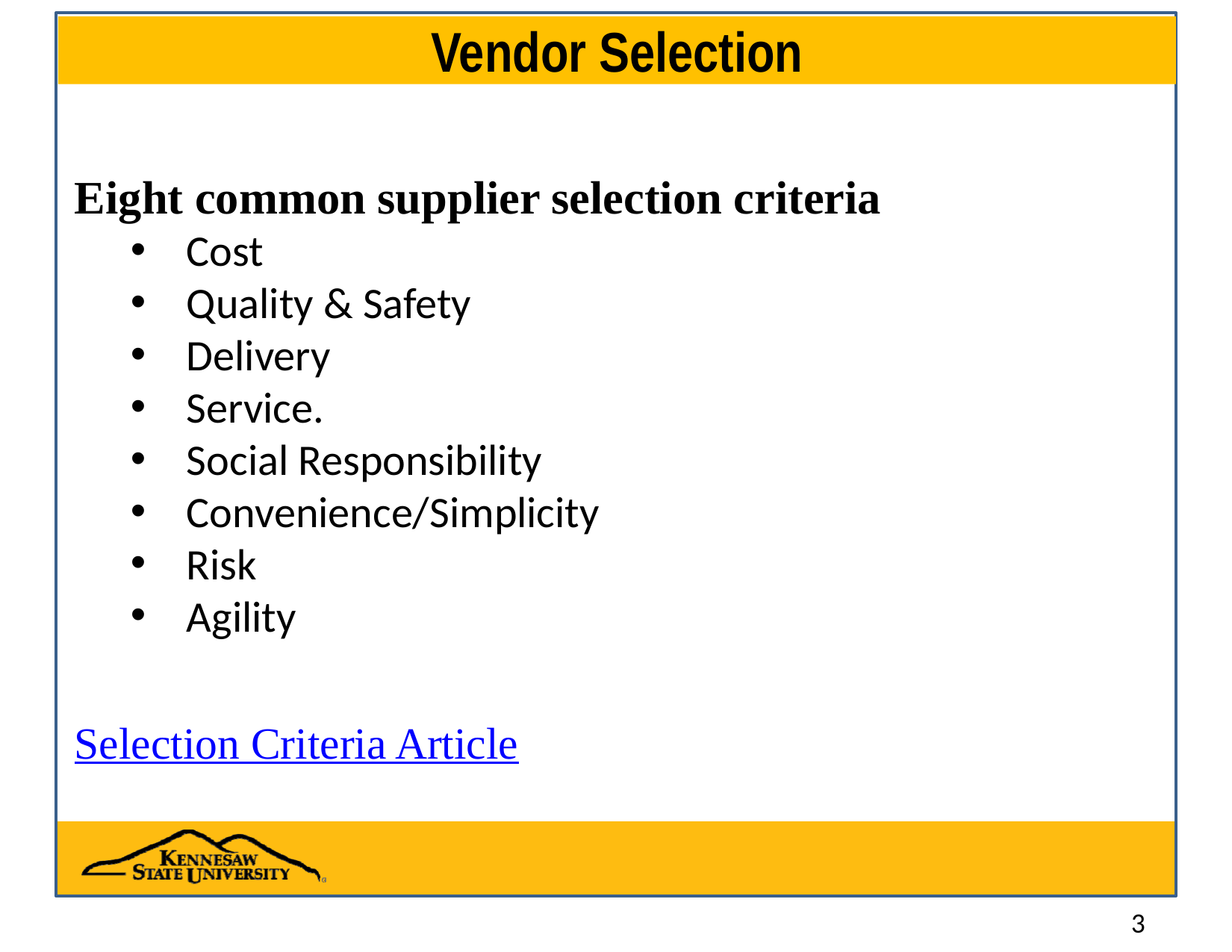

# Vendor Selection
Eight common supplier selection criteria
Cost
Quality & Safety
Delivery
Service.
Social Responsibility
Convenience/Simplicity
Risk
Agility

Selection Criteria Article